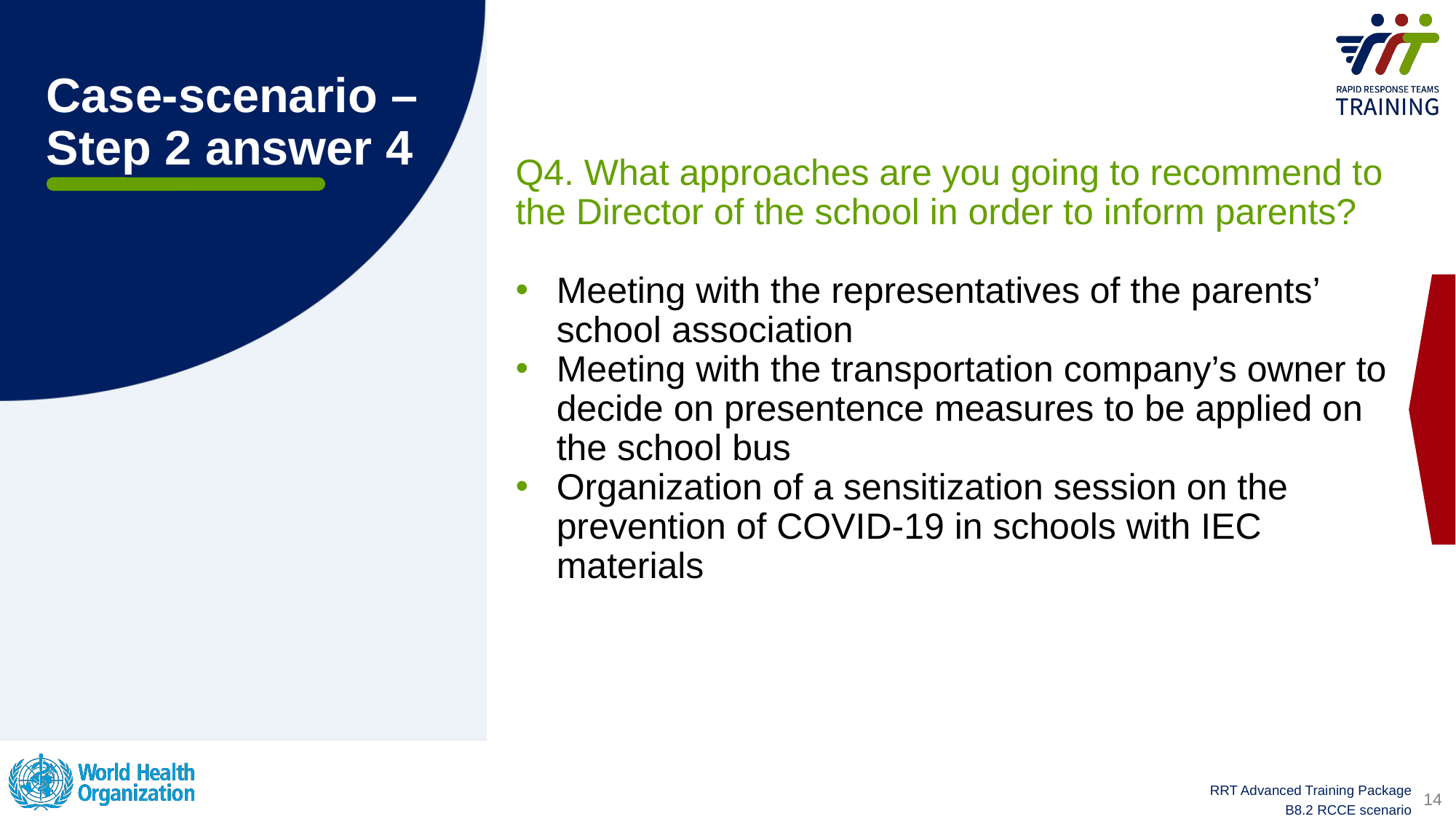

Case-scenario – Step 2 answer 4
Q4. What approaches are you going to recommend to the Director of the school in order to inform parents?

Meeting with the representatives of the parents’ school association
Meeting with the transportation company’s owner to decide on presentence measures to be applied on the school bus
Organization of a sensitization session on the prevention of COVID-19 in schools with IEC materials